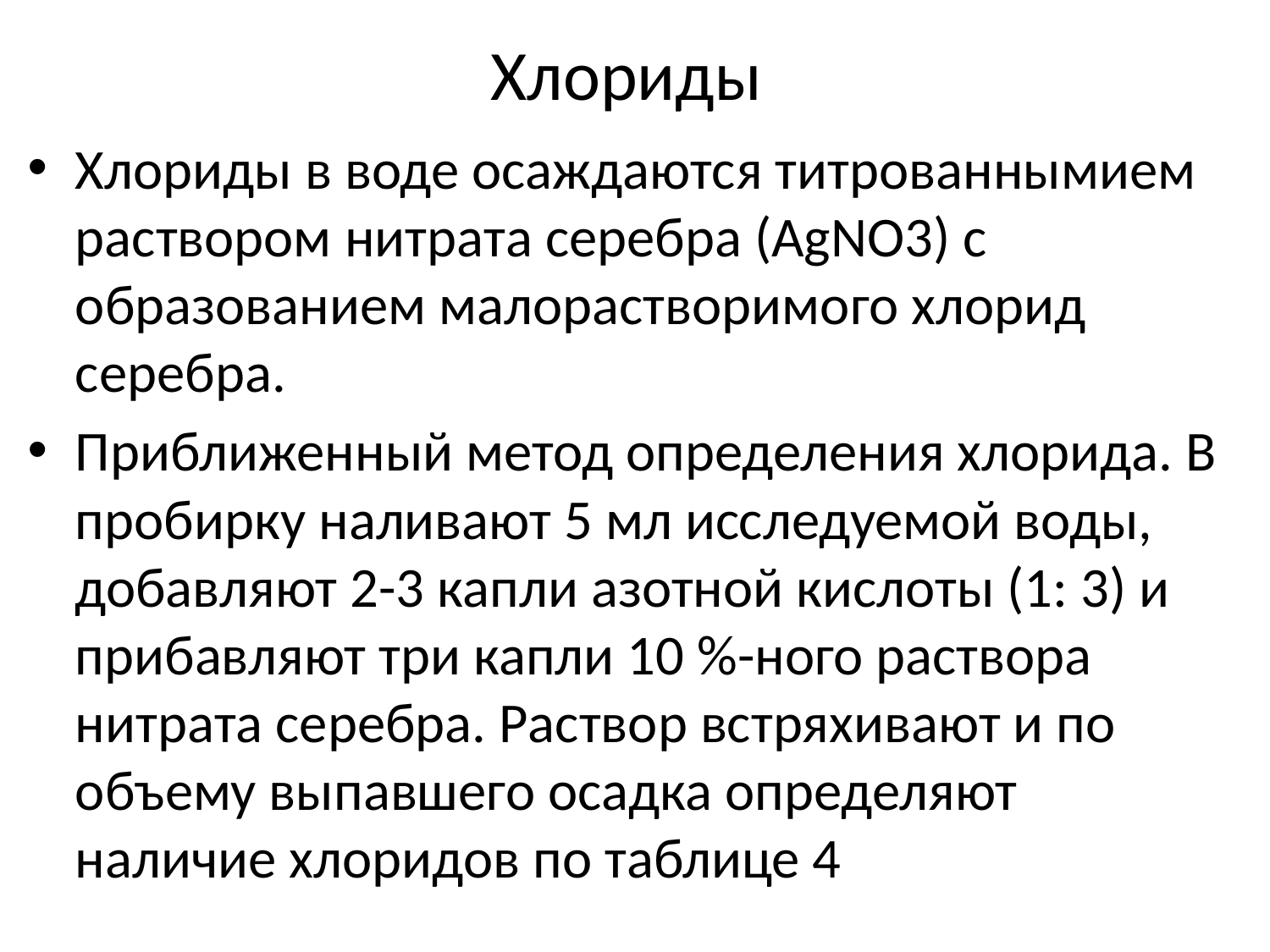

# Хлориды
Хлориды в воде осаждаются титрованнымием раствором нитрата серебра (АgNО3) с образованием малорастворимого хлорид серебра.
Приближенный метод определения хлорида. В пробирку наливают 5 мл исследуемой воды, добавляют 2-3 капли азотной кислоты (1: 3) и прибавляют три капли 10 %-ного раствора нитрата серебра. Раствор встряхивают и по объему выпавшего осадка определяют наличие хлоридов по таблице 4